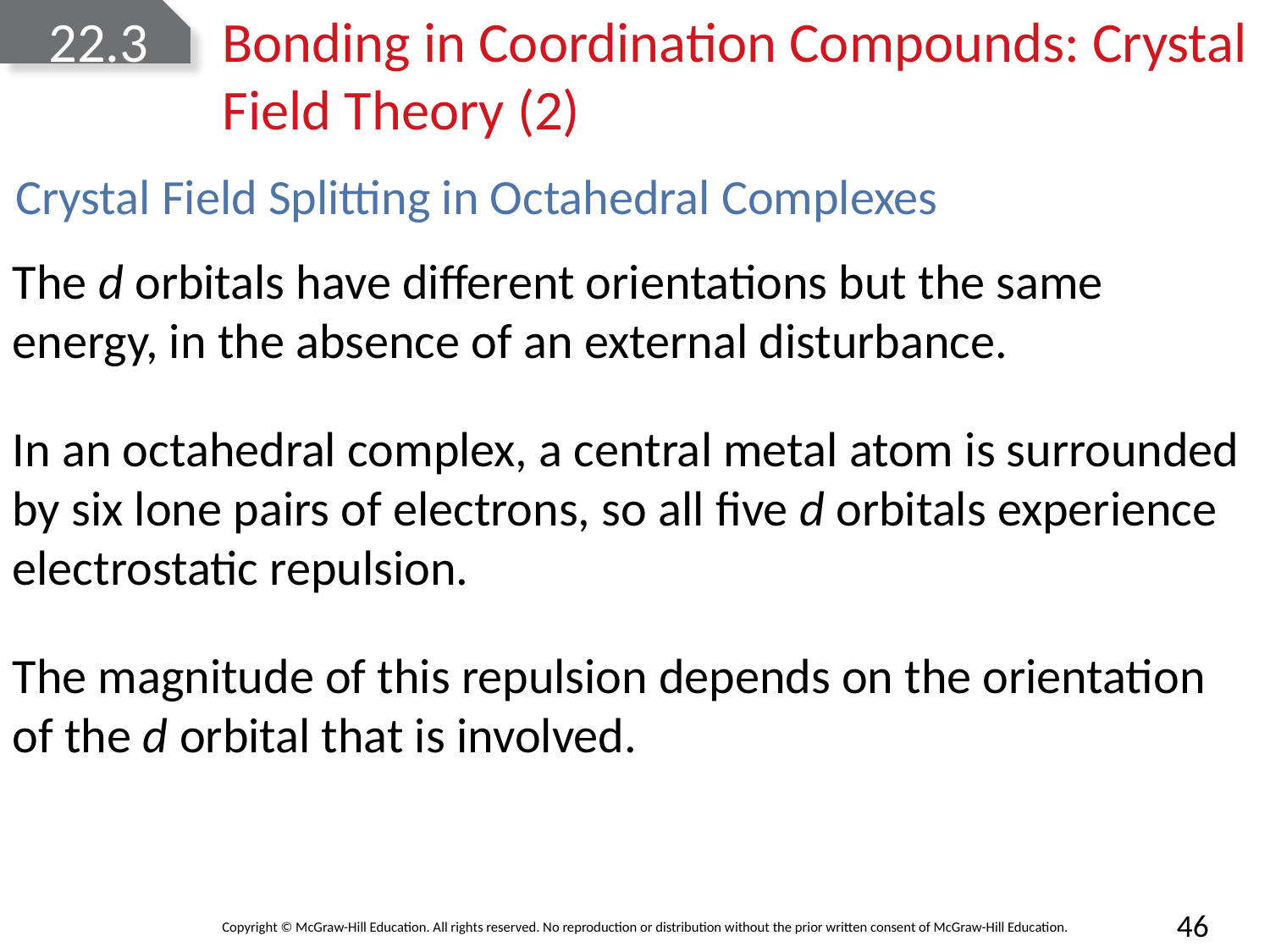

# 22.3	Bonding in Coordination Compounds: Crystal Field Theory (2)
Crystal Field Splitting in Octahedral Complexes
The d orbitals have different orientations but the same energy, in the absence of an external disturbance.
In an octahedral complex, a central metal atom is surrounded by six lone pairs of electrons, so all five d orbitals experience electrostatic repulsion.
The magnitude of this repulsion depends on the orientation of the d orbital that is involved.